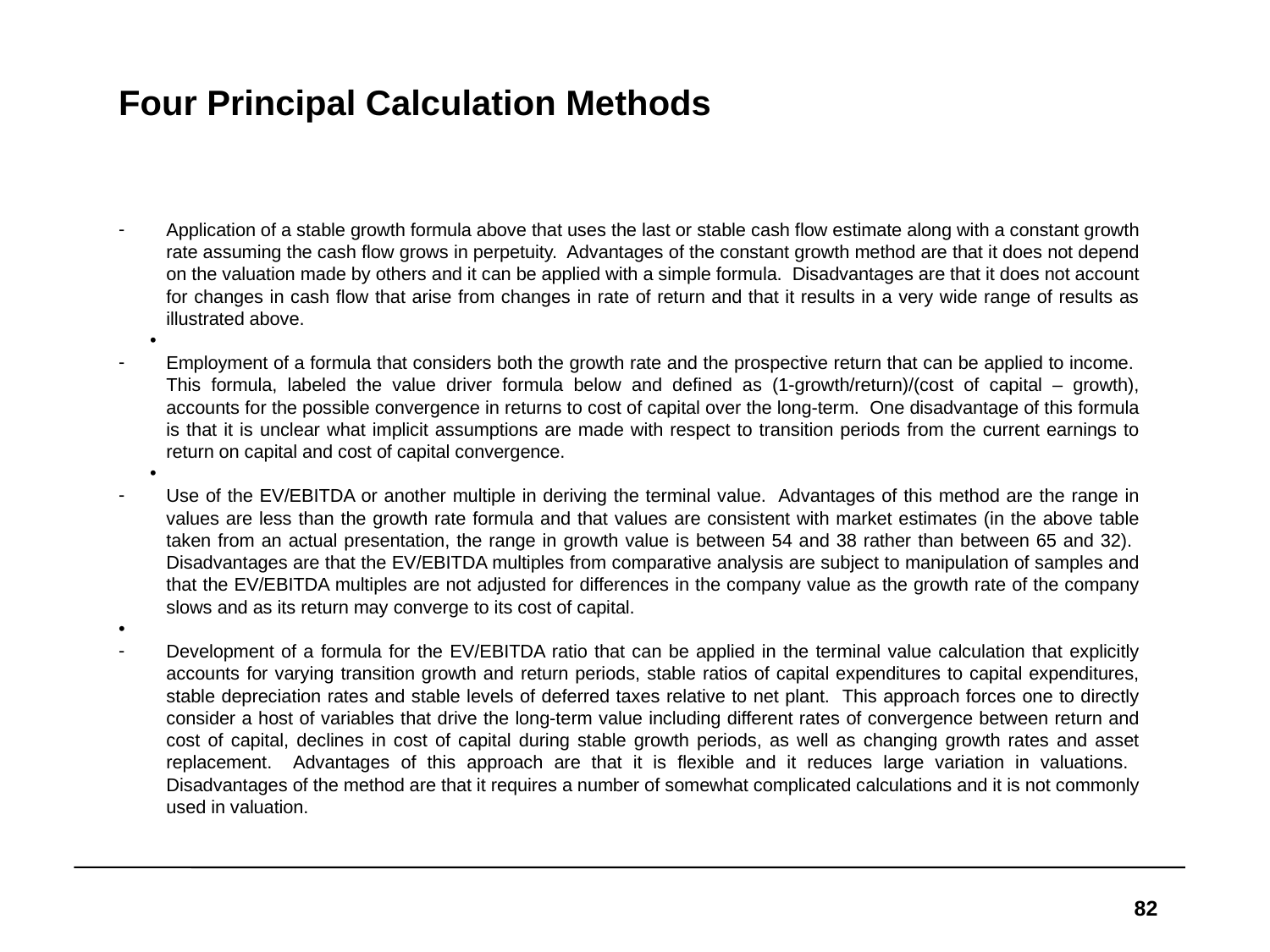

# Four Principal Calculation Methods
Application of a stable growth formula above that uses the last or stable cash flow estimate along with a constant growth rate assuming the cash flow grows in perpetuity.  Advantages of the constant growth method are that it does not depend on the valuation made by others and it can be applied with a simple formula.  Disadvantages are that it does not account for changes in cash flow that arise from changes in rate of return and that it results in a very wide range of results as illustrated above.

Employment of a formula that considers both the growth rate and the prospective return that can be applied to income.  This formula, labeled the value driver formula below and defined as (1-growth/return)/(cost of capital – growth), accounts for the possible convergence in returns to cost of capital over the long-term.  One disadvantage of this formula is that it is unclear what implicit assumptions are made with respect to transition periods from the current earnings to return on capital and cost of capital convergence.

Use of the EV/EBITDA or another multiple in deriving the terminal value.  Advantages of this method are the range in values are less than the growth rate formula and that values are consistent with market estimates (in the above table taken from an actual presentation, the range in growth value is between 54 and 38 rather than between 65 and 32).  Disadvantages are that the EV/EBITDA multiples from comparative analysis are subject to manipulation of samples and that the EV/EBITDA multiples are not adjusted for differences in the company value as the growth rate of the company slows and as its return may converge to its cost of capital.

Development of a formula for the EV/EBITDA ratio that can be applied in the terminal value calculation that explicitly accounts for varying transition growth and return periods, stable ratios of capital expenditures to capital expenditures, stable depreciation rates and stable levels of deferred taxes relative to net plant.  This approach forces one to directly consider a host of variables that drive the long-term value including different rates of convergence between return and cost of capital, declines in cost of capital during stable growth periods, as well as changing growth rates and asset replacement.  Advantages of this approach are that it is flexible and it reduces large variation in valuations.  Disadvantages of the method are that it requires a number of somewhat complicated calculations and it is not commonly used in valuation.